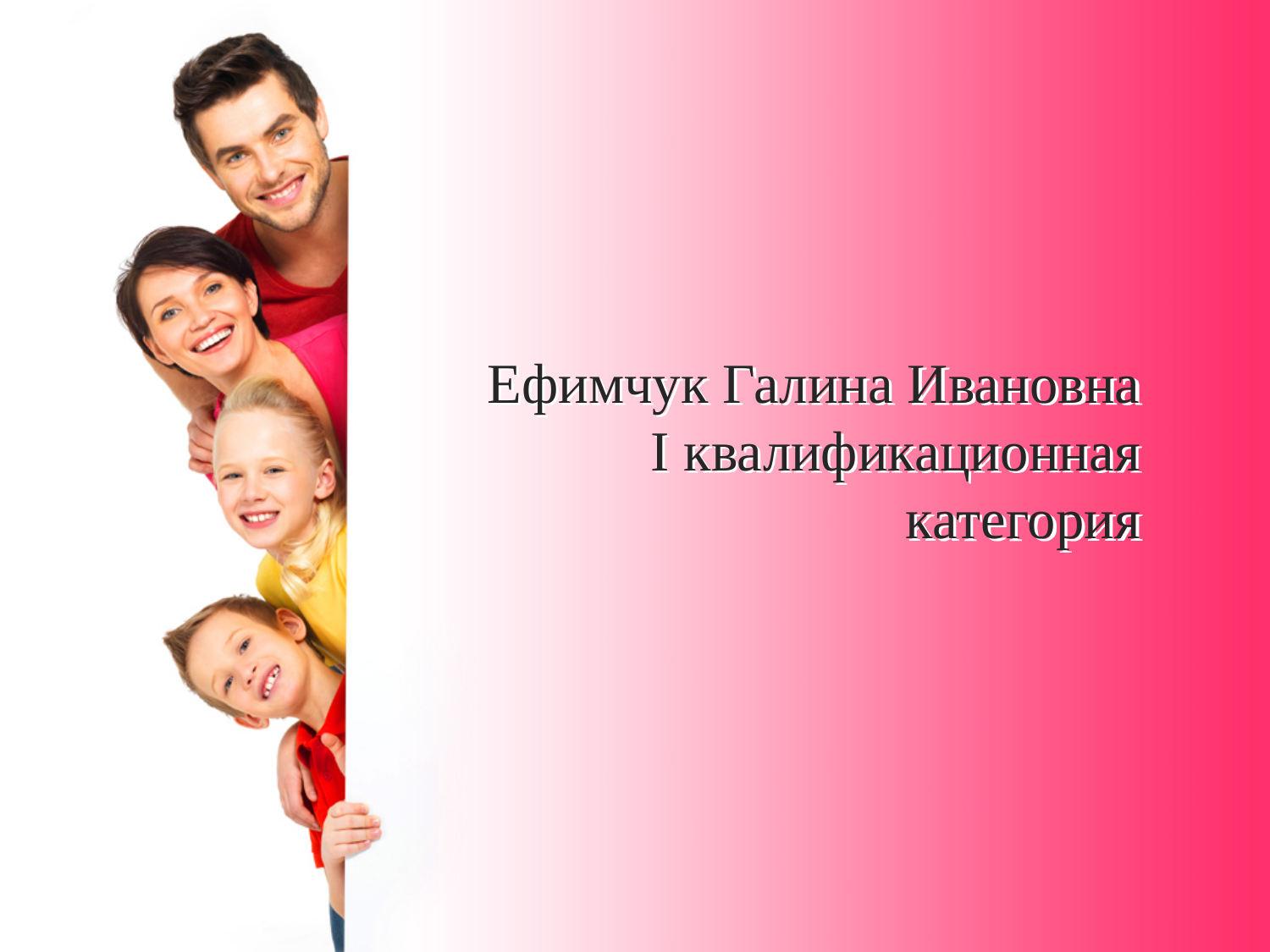

# Ефимчук Галина Ивановна I квалификационная категория